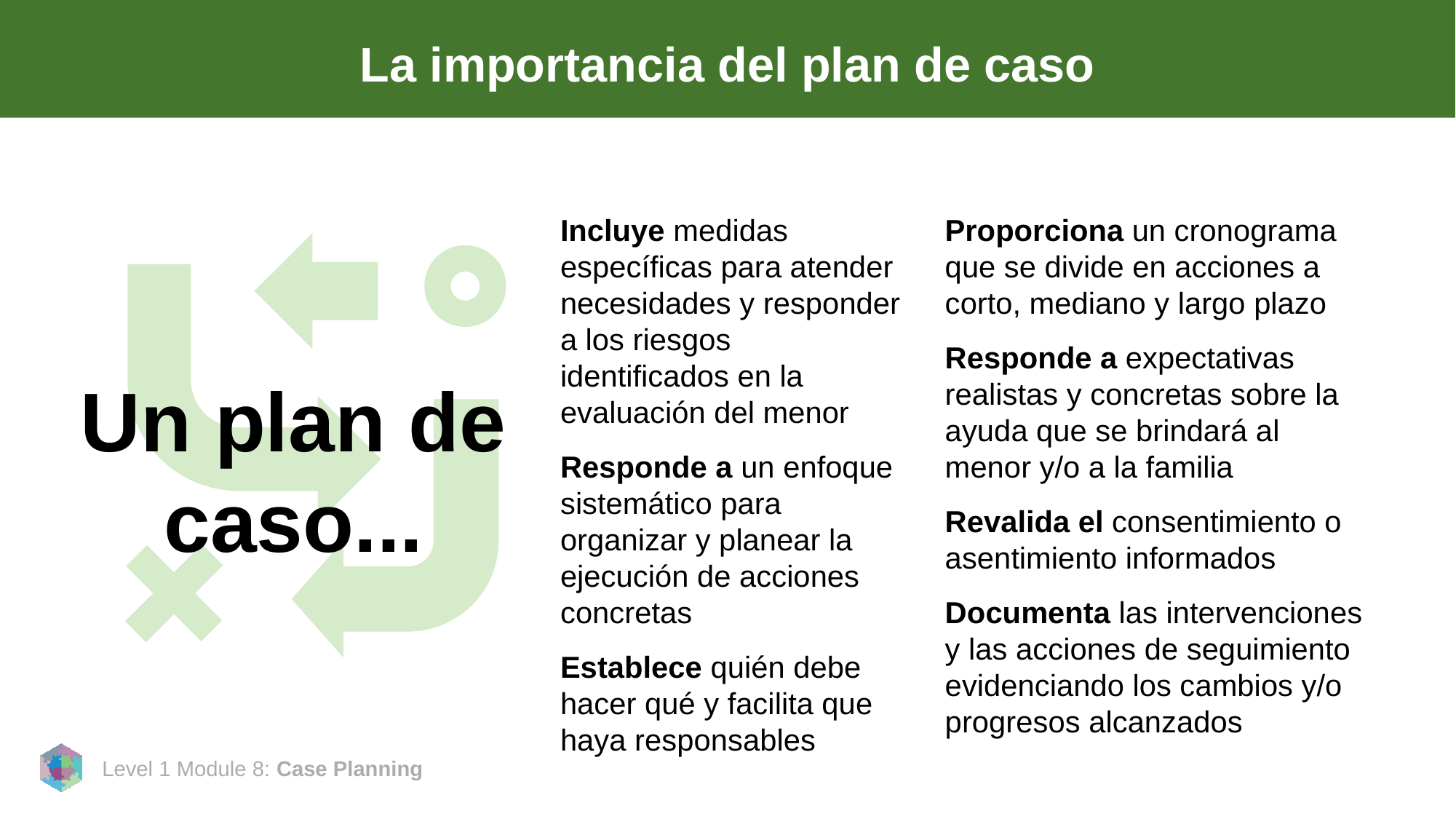

# La importancia del plan de caso
Incluye medidas específicas para atender necesidades y responder a los riesgos identificados en la evaluación del menor
Responde a un enfoque sistemático para organizar y planear la ejecución de acciones concretas
Establece quién debe hacer qué y facilita que haya responsables
Proporciona un cronograma que se divide en acciones a corto, mediano y largo plazo
Responde a expectativas realistas y concretas sobre la ayuda que se brindará al menor y/o a la familia
Revalida el consentimiento o asentimiento informados
Documenta las intervenciones y las acciones de seguimiento evidenciando los cambios y/o progresos alcanzados

Un plan de caso...